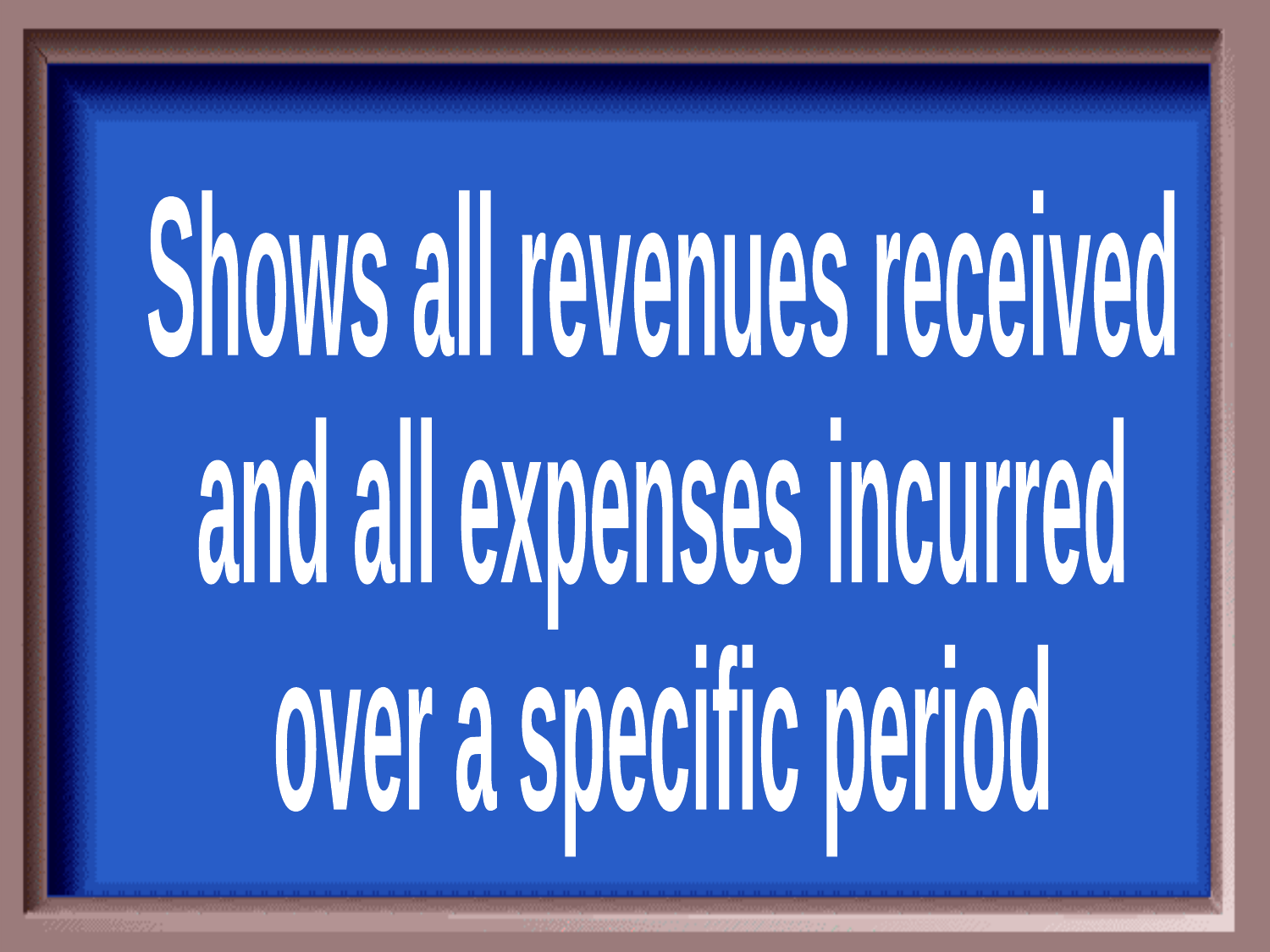

Shows all revenues received
and all expenses incurred
over a specific period